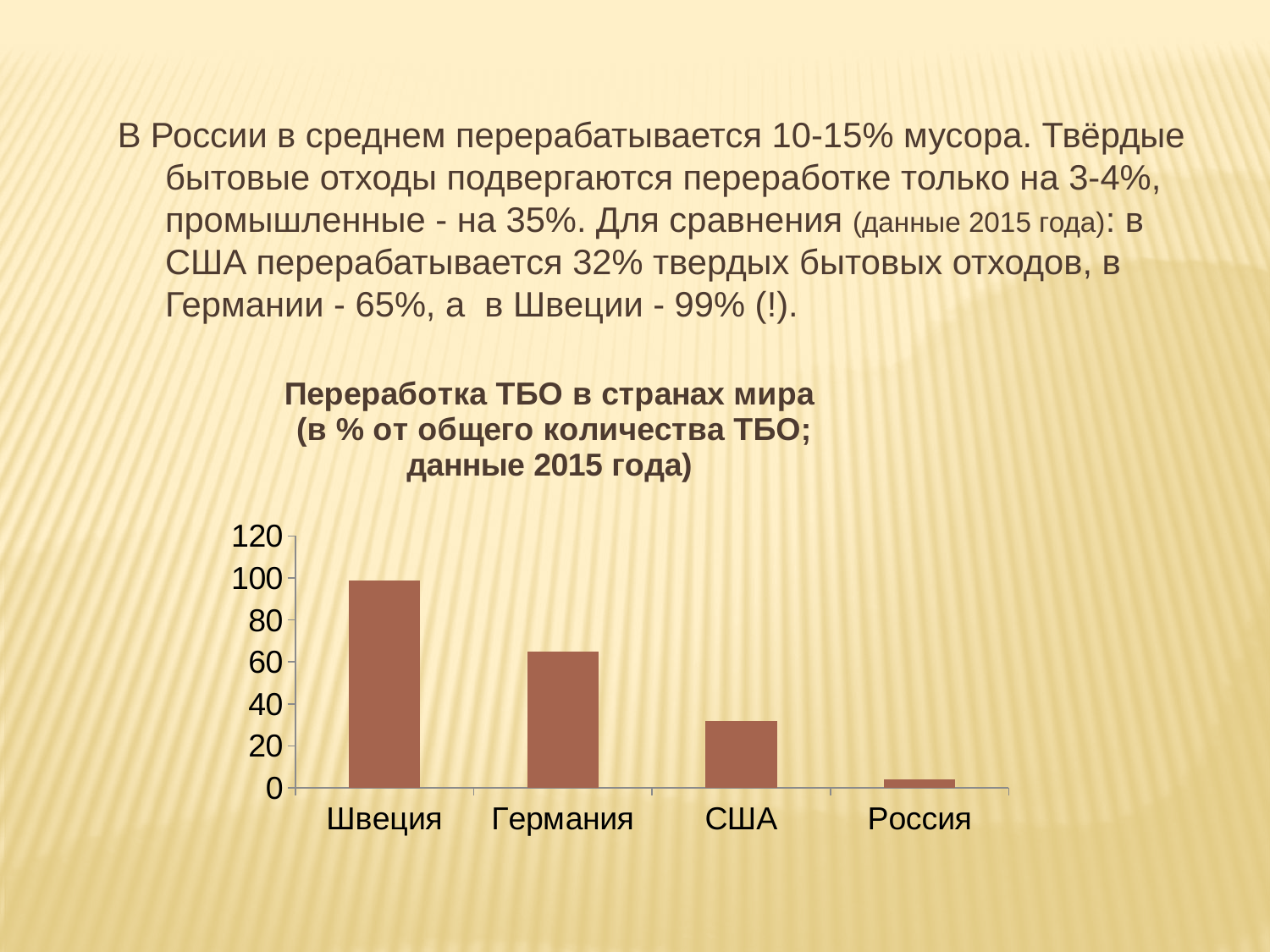

В России в среднем перерабатывается 10-15% мусора. Твёрдые бытовые отходы подвергаются переработке только на 3-4%, промышленные - на 35%. Для сравнения (данные 2015 года): в США перерабатывается 32% твердых бытовых отходов, в Германии - 65%, а  в Швеции - 99% (!).

### Chart: Переработка ТБО в странах мира
(в % от общего количества ТБО; данные 2015 года)

| Category | Переработка ТБО в странах мира (в % от общего количества ТБО)  |
|---|---|
| Швеция | 99.0 |
| Германия | 65.0 |
| США | 32.0 |
| Россия | 4.0 |